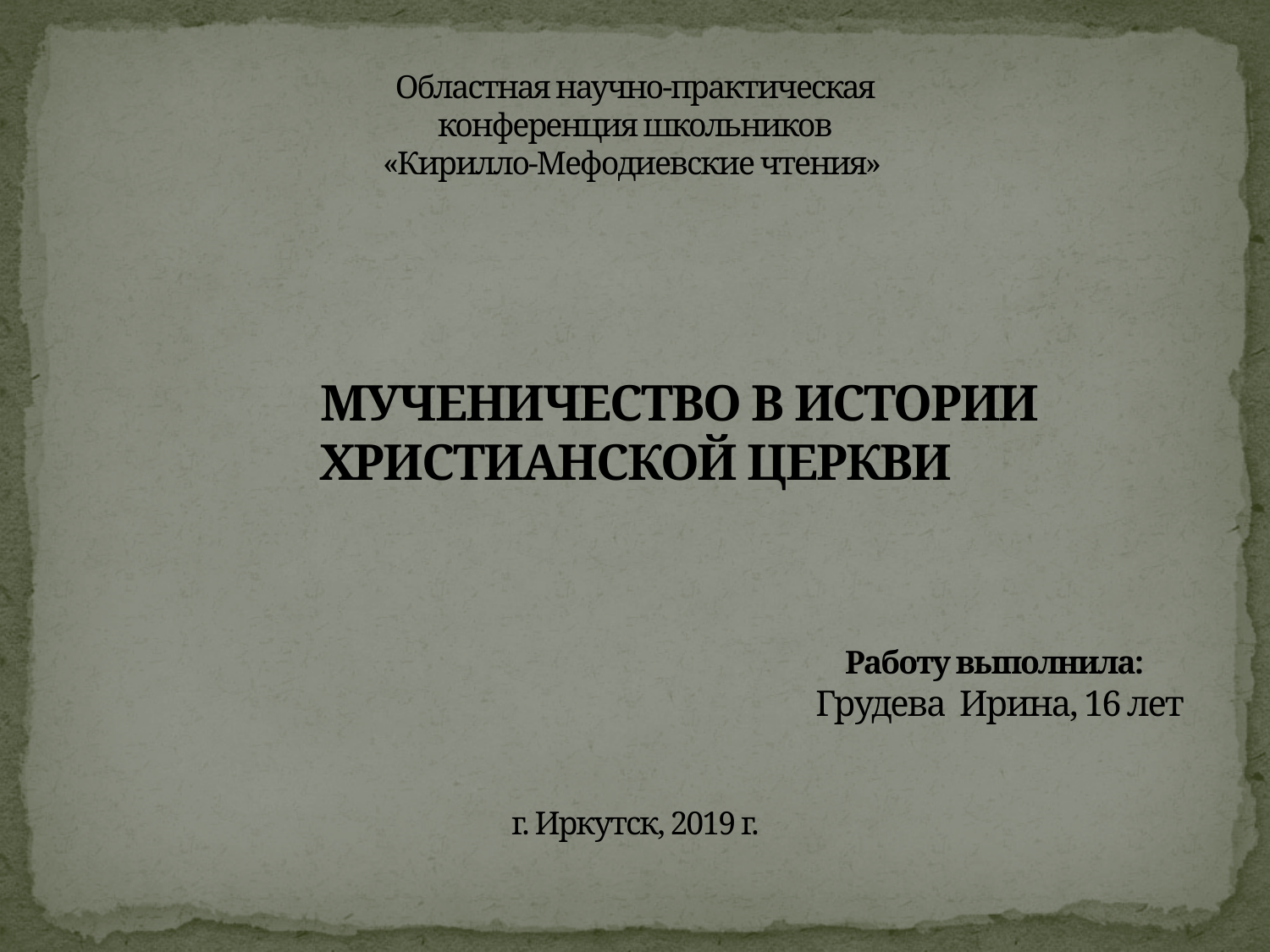

# Областная научно-практическая конференция школьников «Кирилло-Мефодиевские чтения»    МУЧЕНИЧЕСТВО В ИСТОРИИ ХРИСТИАНСКОЙ ЦЕРКВИ   Работу выполнила: Грудева  Ирина, 16 лет   г. Иркутск, 2019 г.